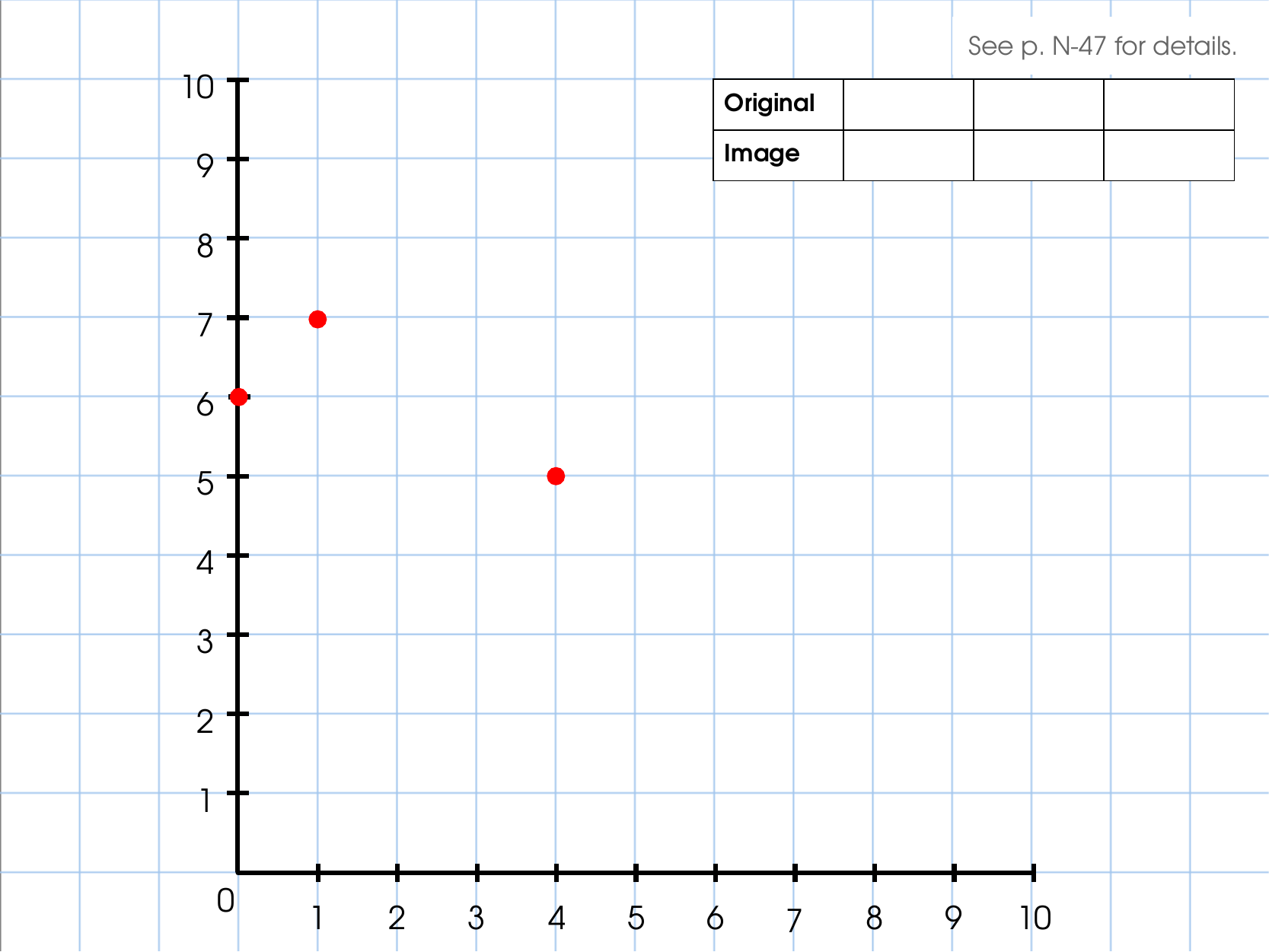

See p. N-47 for details.
10
9
8
7
6
5
4
3
2
1
0
1
2
3
4
5
6
8
9
10
7
| Original |  |  |  |
| --- | --- | --- | --- |
| Image |  |  |  |